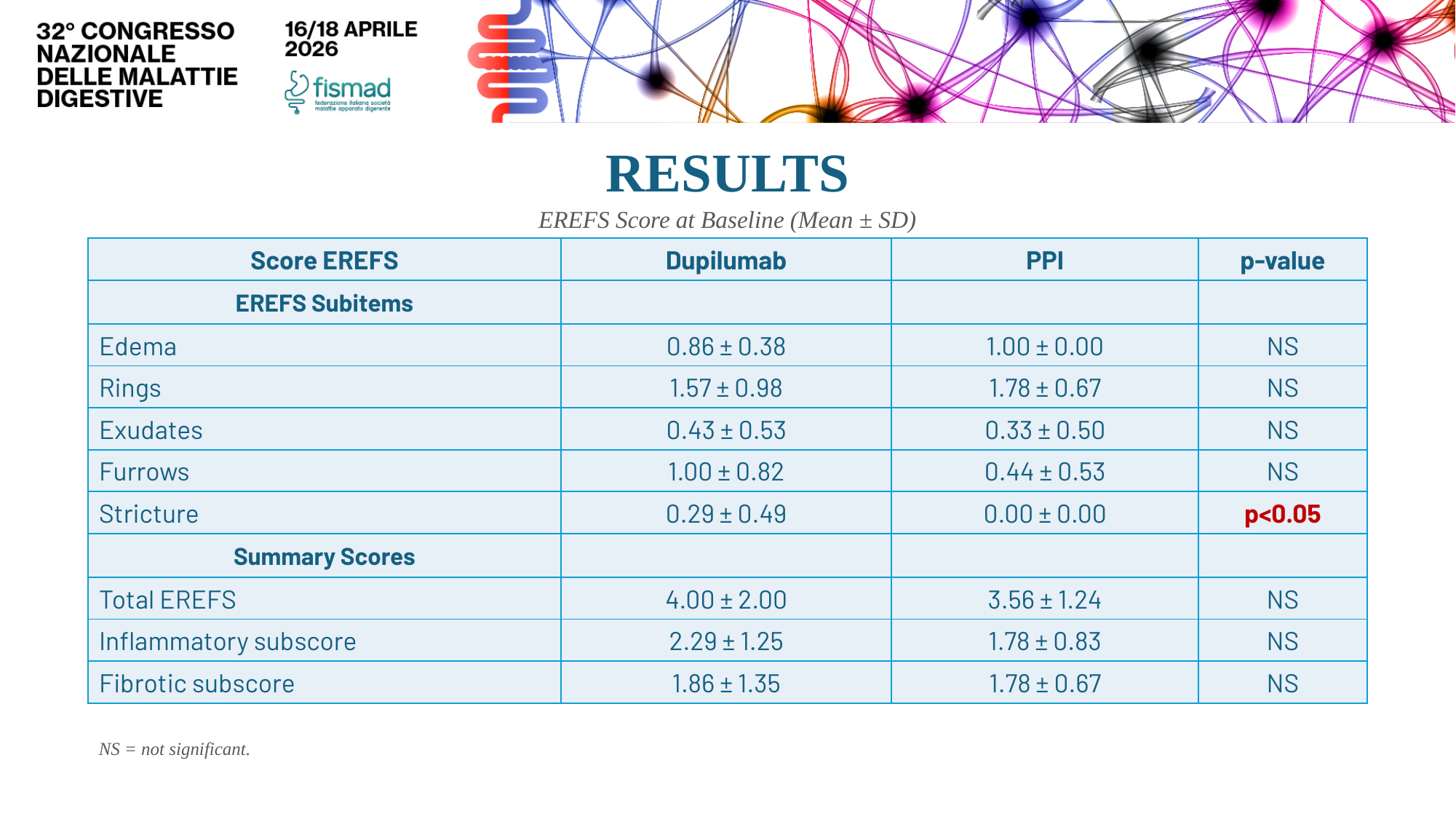

RESULTS
EREFS Score at Baseline (Mean ± SD)
| Score EREFS | Dupilumab | PPI | p-value |
| --- | --- | --- | --- |
| EREFS Subitems |  |  |  |
| Edema | 0.86 ± 0.38 | 1.00 ± 0.00 | NS |
| Rings | 1.57 ± 0.98 | 1.78 ± 0.67 | NS |
| Exudates | 0.43 ± 0.53 | 0.33 ± 0.50 | NS |
| Furrows | 1.00 ± 0.82 | 0.44 ± 0.53 | NS |
| Stricture | 0.29 ± 0.49 | 0.00 ± 0.00 | p<0.05 |
| Summary Scores |  |  |  |
| Total EREFS | 4.00 ± 2.00 | 3.56 ± 1.24 | NS |
| Inflammatory subscore | 2.29 ± 1.25 | 1.78 ± 0.83 | NS |
| Fibrotic subscore | 1.86 ± 1.35 | 1.78 ± 0.67 | NS |
NS = not significant.